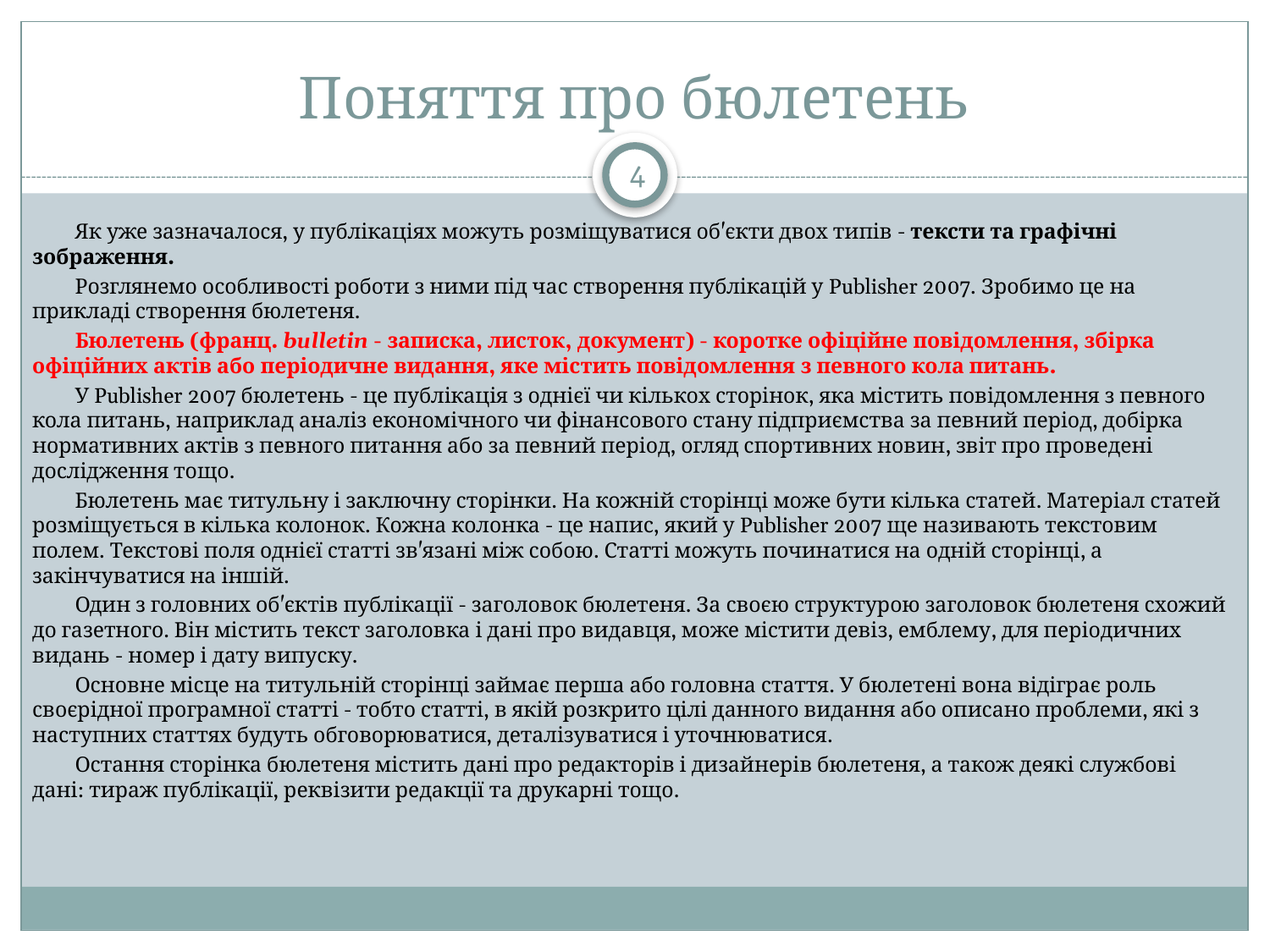

# Поняття про бюлетень
4
Як уже зазначалося, у публікаціях можуть розміщуватися об'єкти двох типів - тексти та графічні зображення.
Розглянемо особливості роботи з ними під час створення публікацій у Publisher 2007. Зробимо це на прикладі створення бюлетеня.
Бюлетень (франц. bulletin - записка, листок, документ) - коротке офіційне повідомлення, збірка офіційних актів або періодичне видання, яке містить повідомлення з певного кола питань.
У Publisher 2007 бюлетень - це публікація з однієї чи кількох сторінок, яка містить повідомлення з певного кола питань, наприклад аналіз економічного чи фінансового стану підприємства за певний період, добірка нормативних актів з певного питання або за певний період, огляд спортивних новин, звіт про проведені дослідження тощо.
Бюлетень має титульну і заключну сторінки. На кожній сторінці може бути кілька статей. Матеріал статей розміщується в кілька колонок. Кожна колонка - це напис, який у Publisher 2007 ще називають текстовим полем. Текстові поля однієї статті зв'язані між собою. Статті можуть починатися на одній сторінці, а закінчуватися на іншій.
Один з головних об'єктів публікації - заголовок бюлетеня. За своєю структурою заголовок бюлетеня схожий до газетного. Він містить текст заголовка і дані про видавця, може містити девіз, емблему, для періодичних видань - номер і дату випуску.
Основне місце на титульній сторінці займає перша або головна стаття. У бюлетені вона відіграє роль своєрідної програмної статті - тобто статті, в якій розкрито цілі данного видання або описано проблеми, які з наступних статтях будуть обговорюватися, деталізуватися і уточнюватися.
Остання сторінка бюлетеня містить дані про редакторів і дизайнерів бюлетеня, а також деякі службові дані: тираж публікації, реквізити редакції та друкарні тощо.